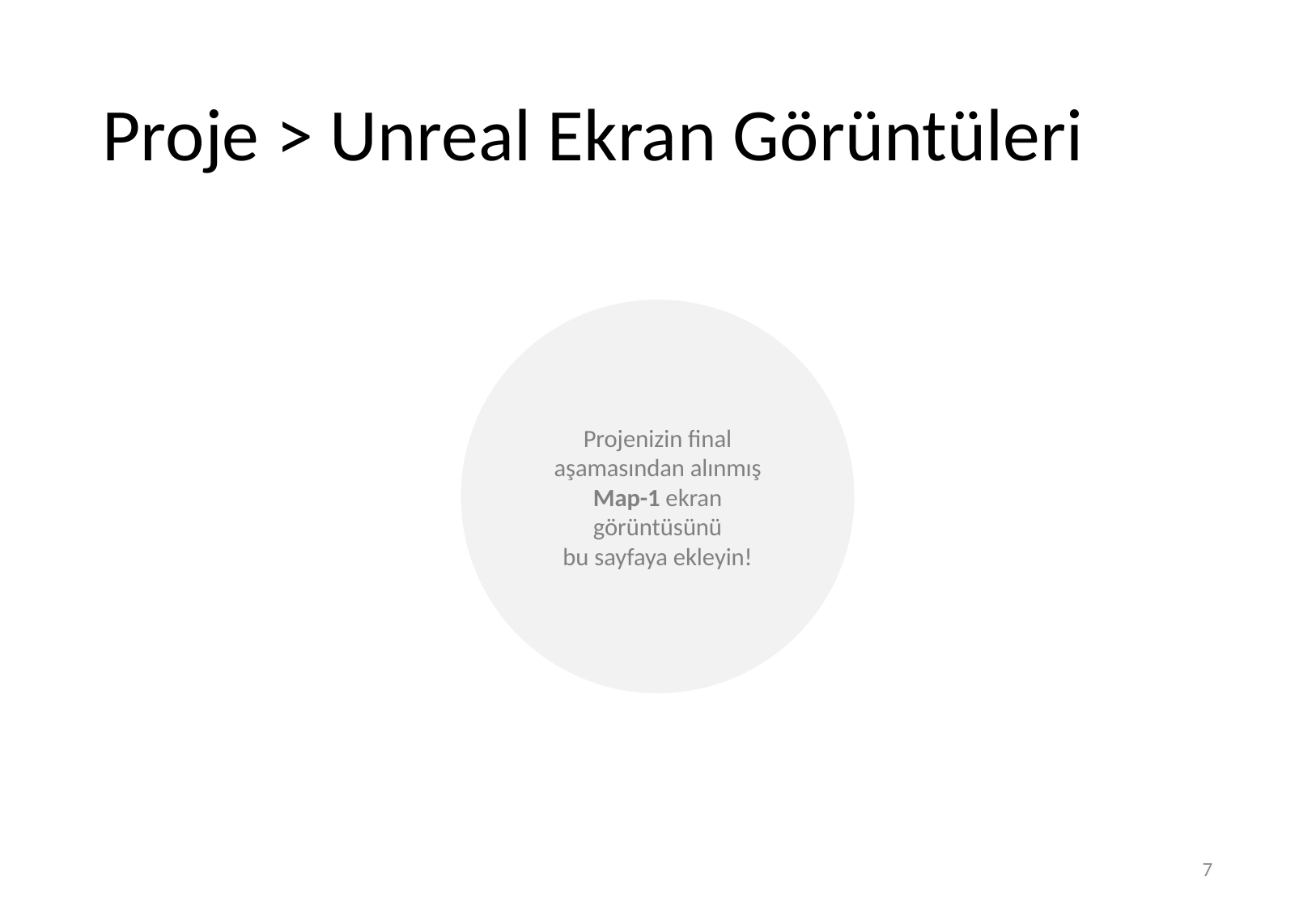

# Proje > Unreal Ekran Görüntüleri
Projenizin final aşamasından alınmış
Map-1 ekran görüntüsünü
bu sayfaya ekleyin!
7